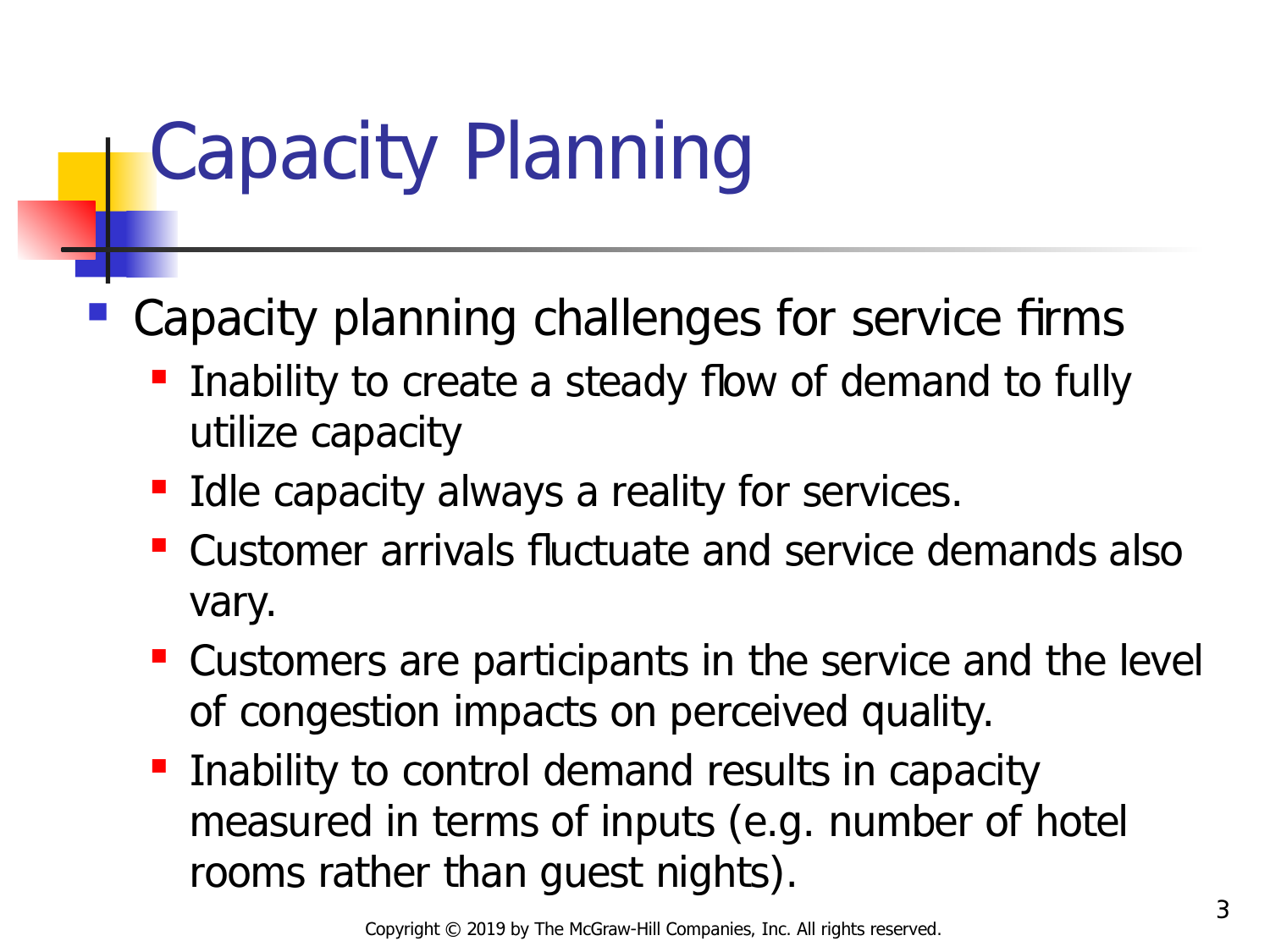

# Capacity Planning
Capacity planning challenges for service firms
Inability to create a steady flow of demand to fully utilize capacity
Idle capacity always a reality for services.
Customer arrivals fluctuate and service demands also vary.
Customers are participants in the service and the level of congestion impacts on perceived quality.
Inability to control demand results in capacity measured in terms of inputs (e.g. number of hotel rooms rather than guest nights).
3
Copyright © 2019 by The McGraw-Hill Companies, Inc. All rights reserved.